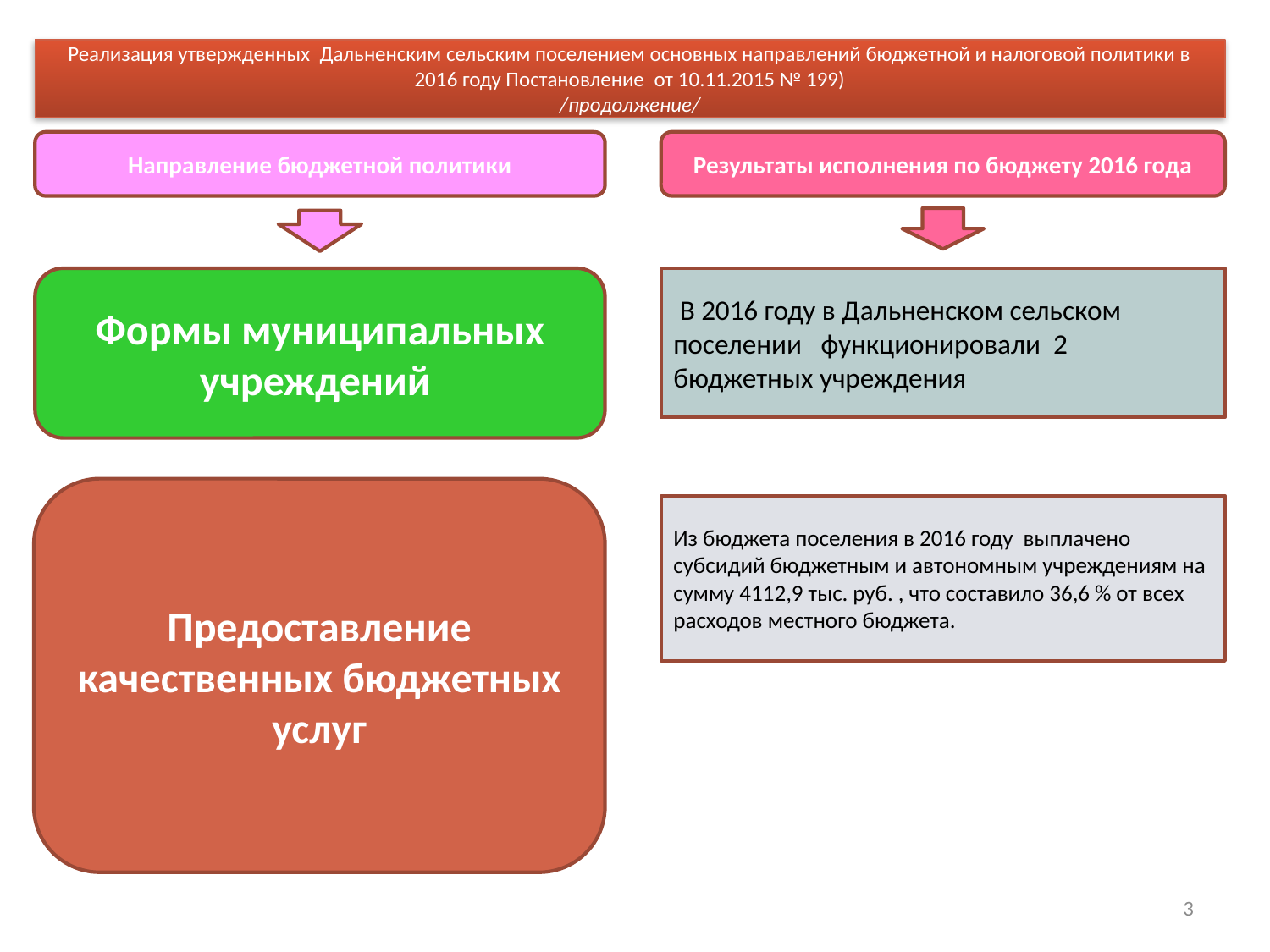

Реализация утвержденных  Дальненским сельским поселением основных направлений бюджетной и налоговой политики в 2016 году Постановление  от 10.11.2015 № 199)
/продолжение/
Направление бюджетной политики
Результаты исполнения по бюджету 2016 года

 В 2016 году в Дальненском сельском поселении   функционировали  2 бюджетных учреждения
Формы муниципальных учреждений
Предоставление качественных бюджетных услуг
Из бюджета поселения в 2016 году  выплачено  субсидий бюджетным и автономным учреждениям на сумму 4112,9 тыс. руб. , что составило 36,6 % от всех расходов местного бюджета.
3